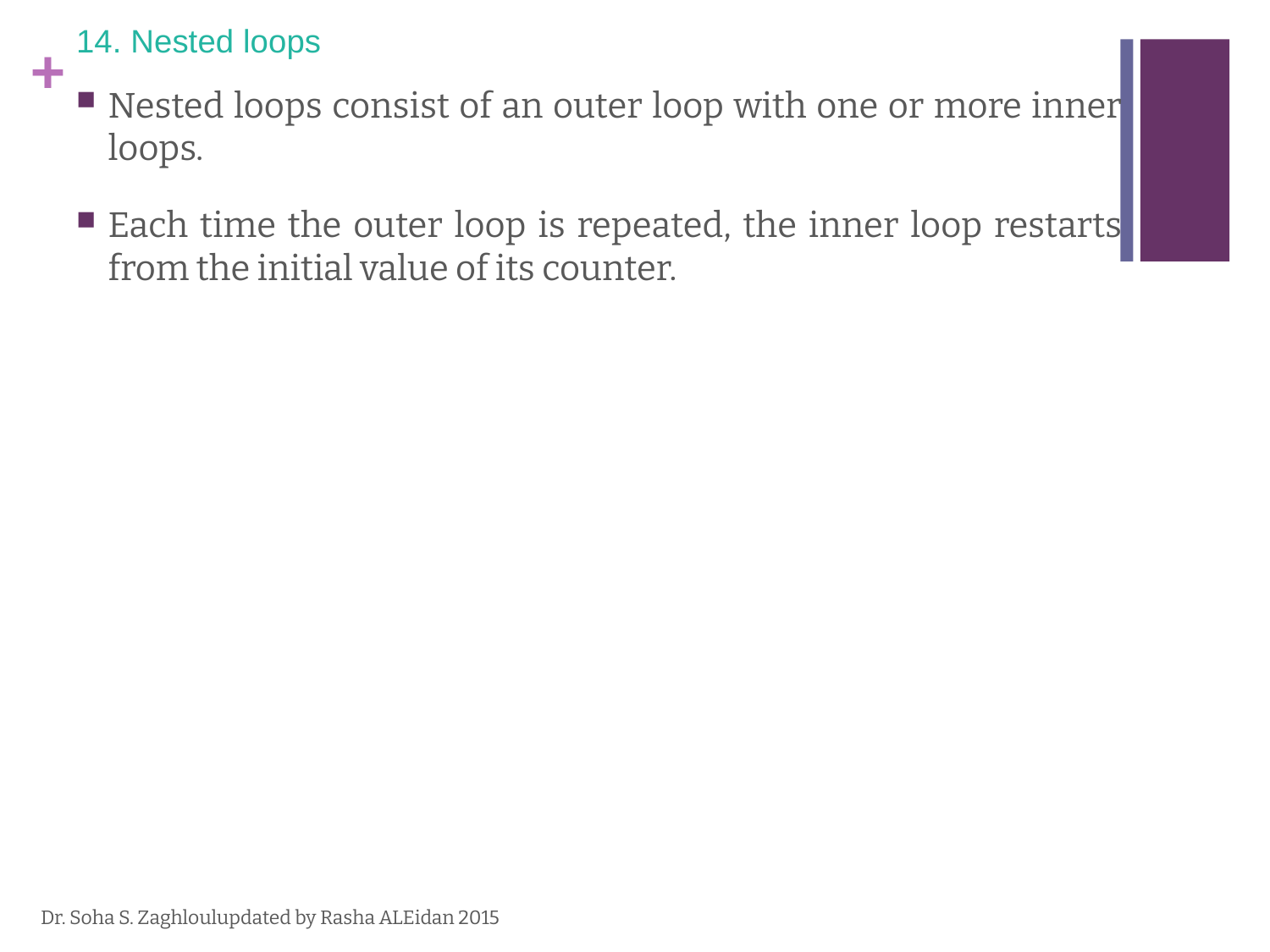

# 14. Nested loops
Nested loops consist of an outer loop with one or more inner loops.
Each time the outer loop is repeated, the inner loop restarts from the initial value of its counter.
Dr. Soha S. Zaghloul			updated by Rasha ALEidan 2015